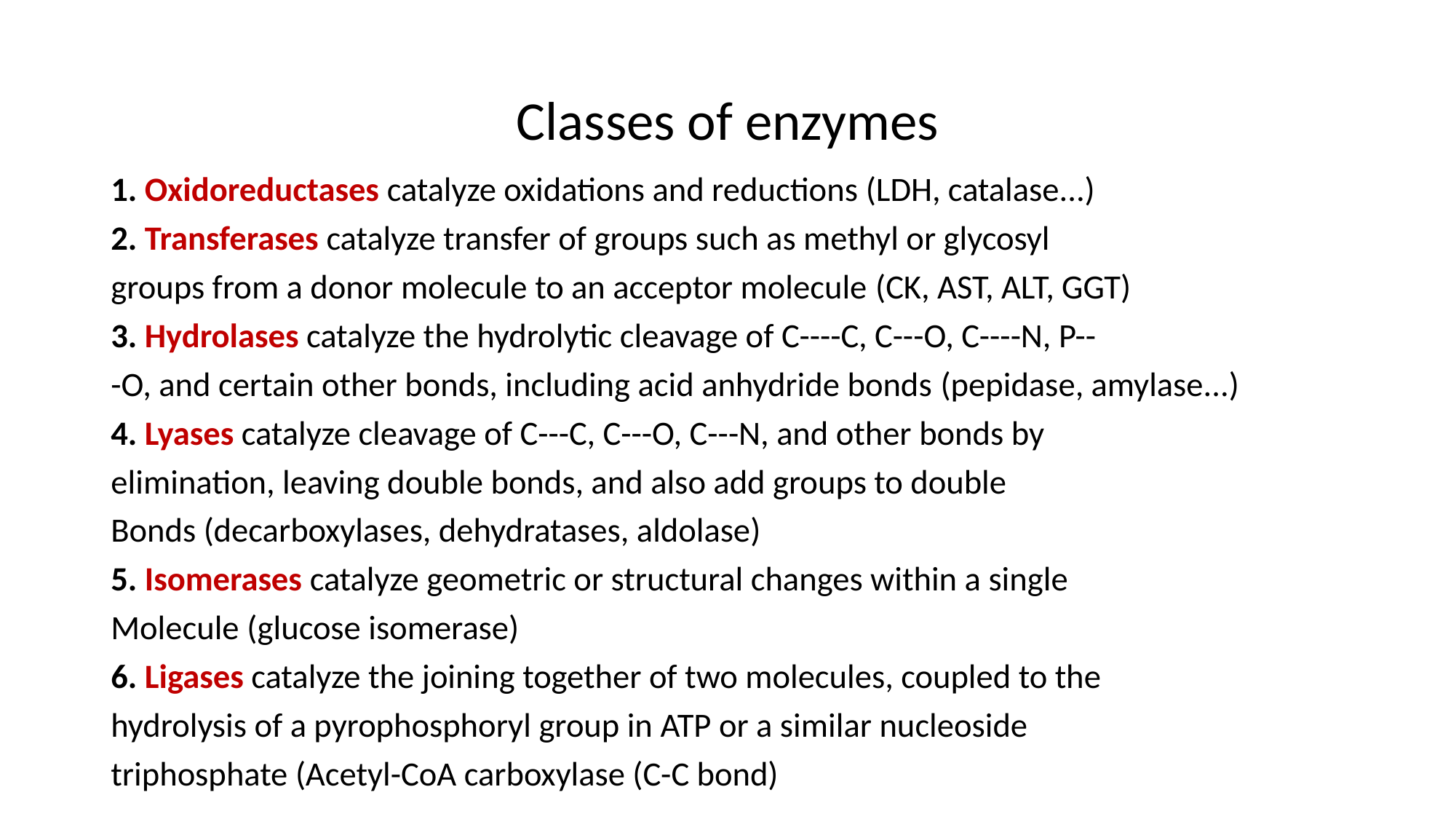

# Classes of enzymes
1. Oxidoreductases catalyze oxidations and reductions (LDH, catalase...)
2. Transferases catalyze transfer of groups such as methyl or glycosyl
groups from a donor molecule to an acceptor molecule (CK, AST, ALT, GGT)
3. Hydrolases catalyze the hydrolytic cleavage of C----C, C---O, C----N, P--
-O, and certain other bonds, including acid anhydride bonds (pepidase, amylase...)
4. Lyases catalyze cleavage of C---C, C---O, C---N, and other bonds by
elimination, leaving double bonds, and also add groups to double
Bonds (decarboxylases, dehydratases, aldolase)
5. Isomerases catalyze geometric or structural changes within a single
Molecule (glucose isomerase)
6. Ligases catalyze the joining together of two molecules, coupled to the
hydrolysis of a pyrophosphoryl group in ATP or a similar nucleoside
triphosphate (Acetyl-CoA carboxylase (C-C bond)